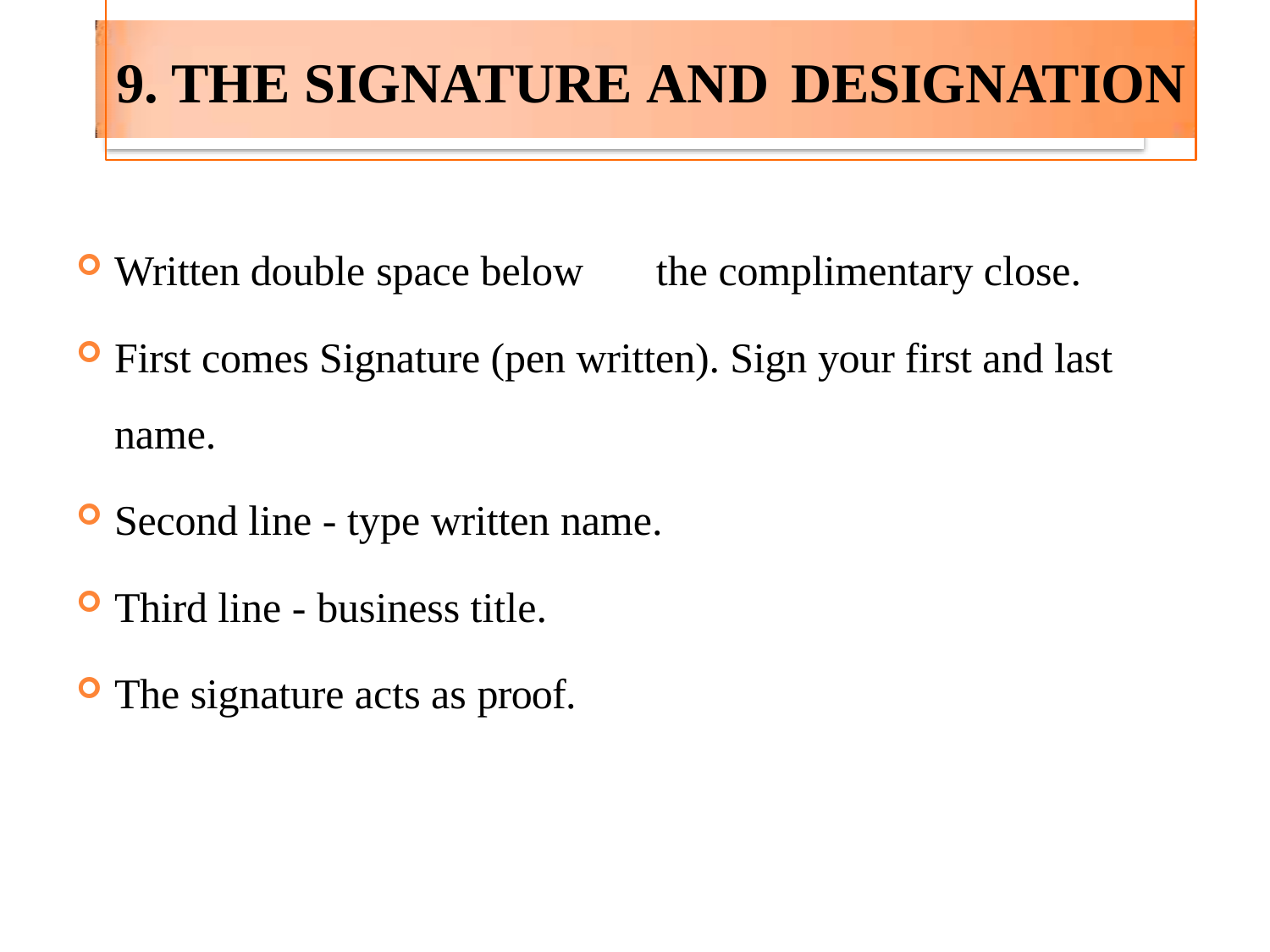

# 9. THE SIGNATURE AND DESIGNATION

Written double space below	the complimentary close.
First comes Signature (pen written). Sign your first and last
name.
Second line - type written name.
Third line - business title.
The signature acts as proof.